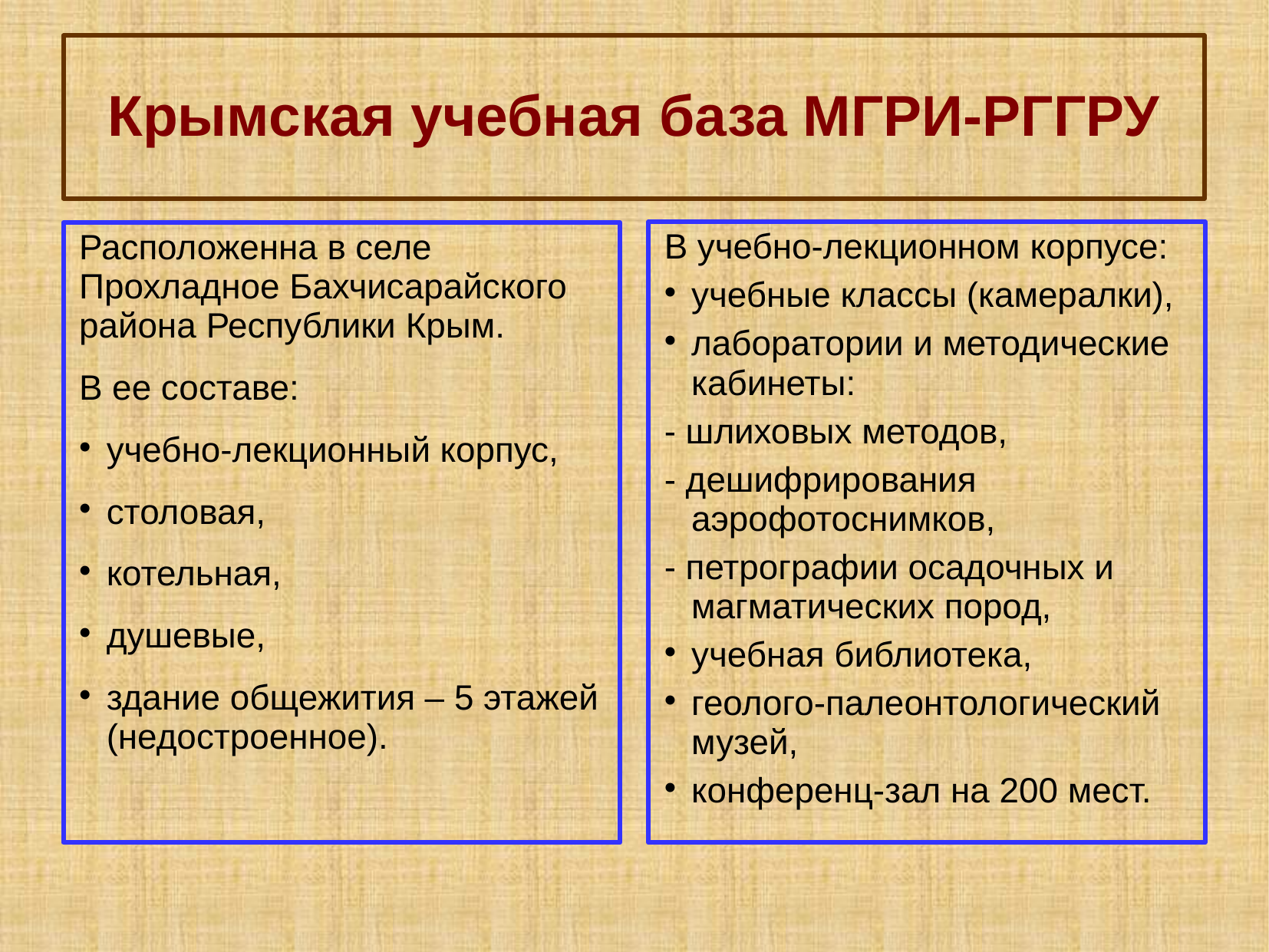

# Крымская учебная база МГРИ-РГГРУ
В учебно-лекционном корпусе:
учебные классы (камералки),
лаборатории и методические кабинеты:
- шлиховых методов,
- дешифрирования аэрофотоснимков,
- петрографии осадочных и магматических пород,
учебная библиотека,
геолого-палеонтологический музей,
конференц-зал на 200 мест.
Расположенна в селе Прохладное Бахчисарайского района Республики Крым.
В ее составе:
учебно-лекционный корпус,
столовая,
котельная,
душевые,
здание общежития – 5 этажей (недостроенное).